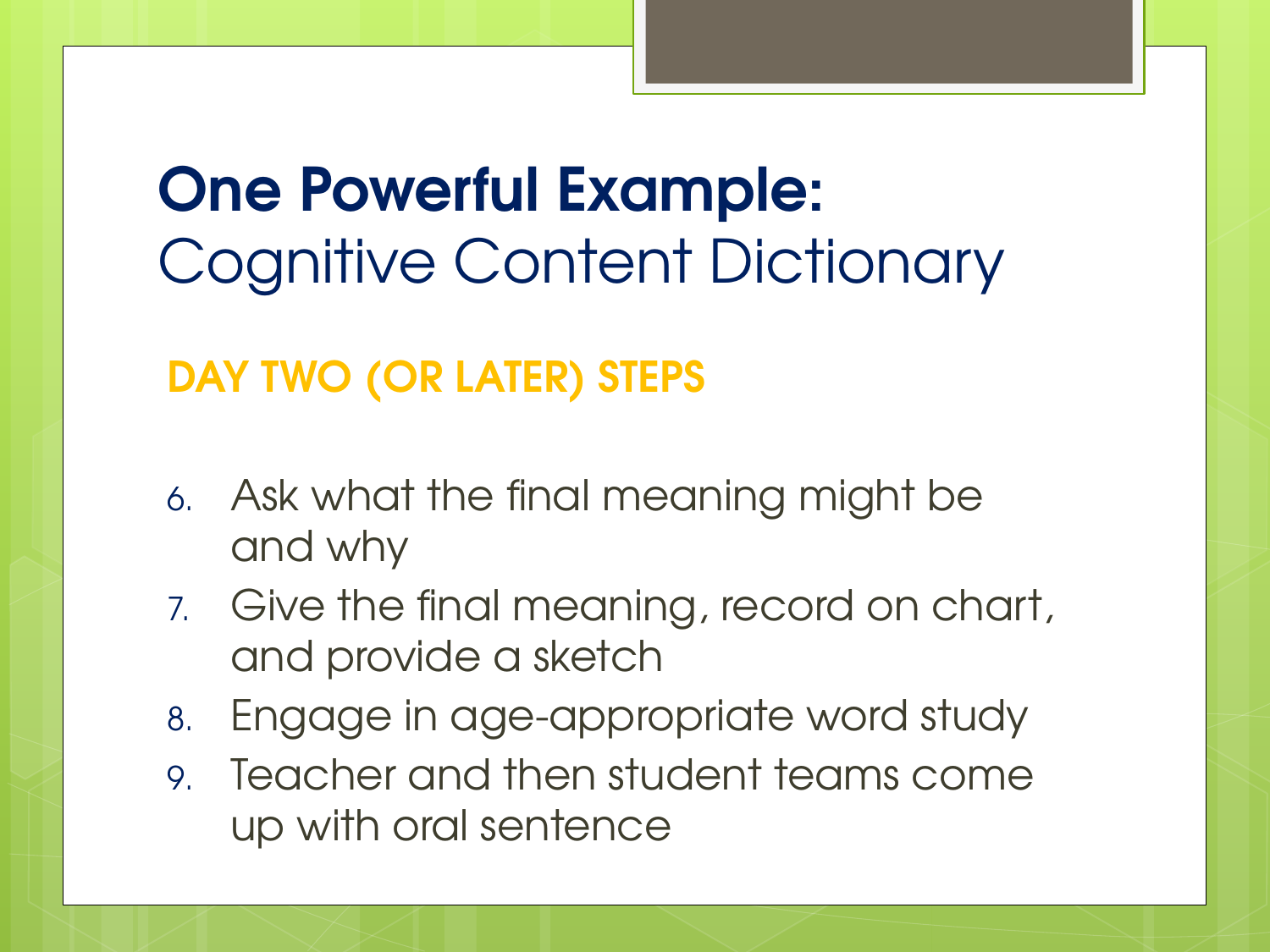

# One Powerful Example: Cognitive Content Dictionary
DAY TWO (OR LATER) STEPS

Ask what the final meaning might be and why
Give the final meaning, record on chart, and provide a sketch
Engage in age-appropriate word study
Teacher and then student teams come up with oral sentence